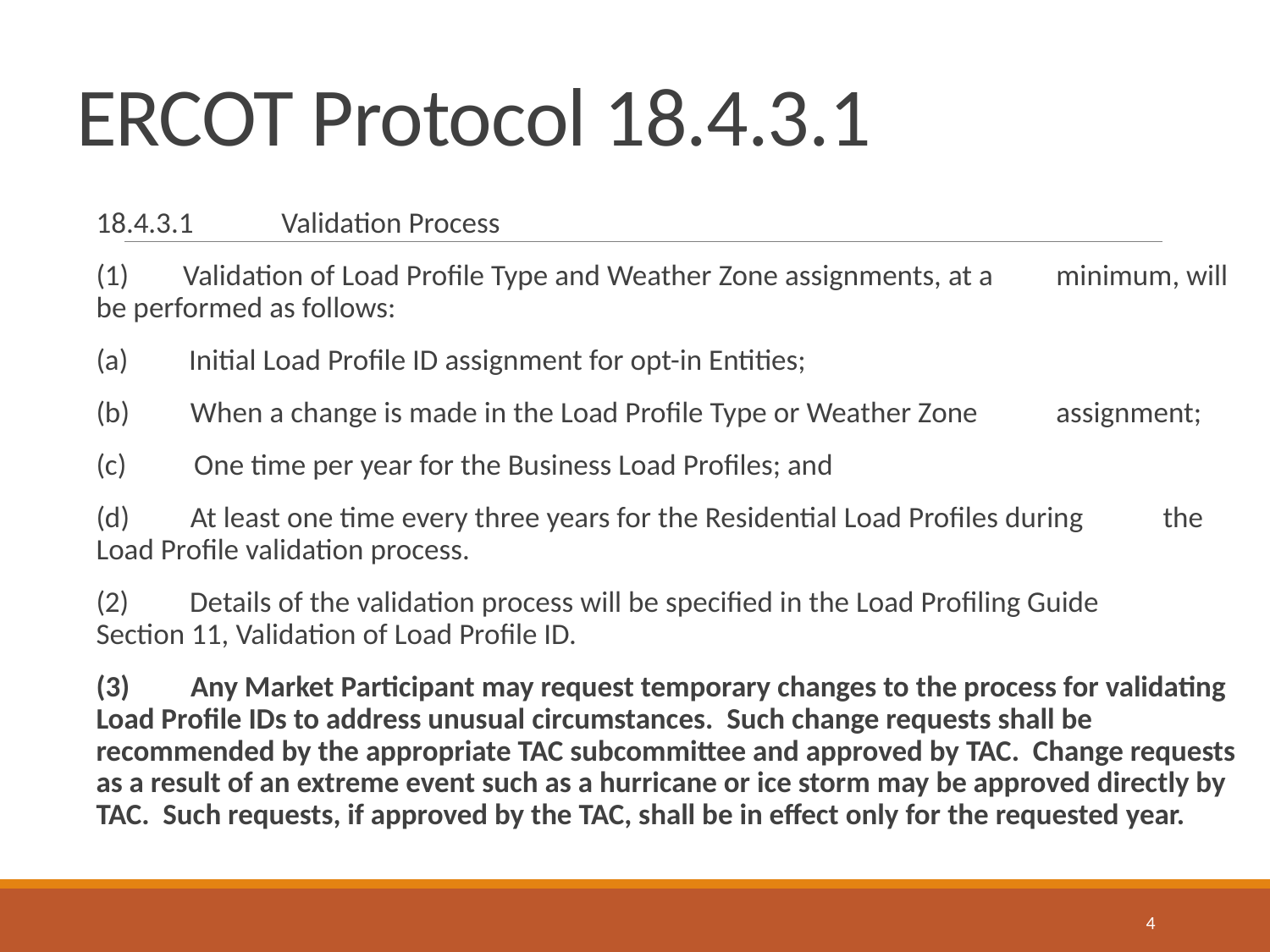

# ERCOT Protocol 18.4.3.1
18.4.3.1             Validation Process
(1)        Validation of Load Profile Type and Weather Zone assignments, at a 	minimum, will be performed as follows:
(a)         Initial Load Profile ID assignment for opt-in Entities;
(b)         When a change is made in the Load Profile Type or Weather Zone 	assignment;
(c)          One time per year for the Business Load Profiles; and
(d)         At least one time every three years for the Residential Load Profiles during 	the Load Profile validation process.
(2)         Details of the validation process will be specified in the Load Profiling Guide 	Section 11, Validation of Load Profile ID.
(3)         Any Market Participant may request temporary changes to the process for validating Load Profile IDs to address unusual circumstances.  Such change requests shall be recommended by the appropriate TAC subcommittee and approved by TAC.  Change requests as a result of an extreme event such as a hurricane or ice storm may be approved directly by TAC.  Such requests, if approved by the TAC, shall be in effect only for the requested year.

4